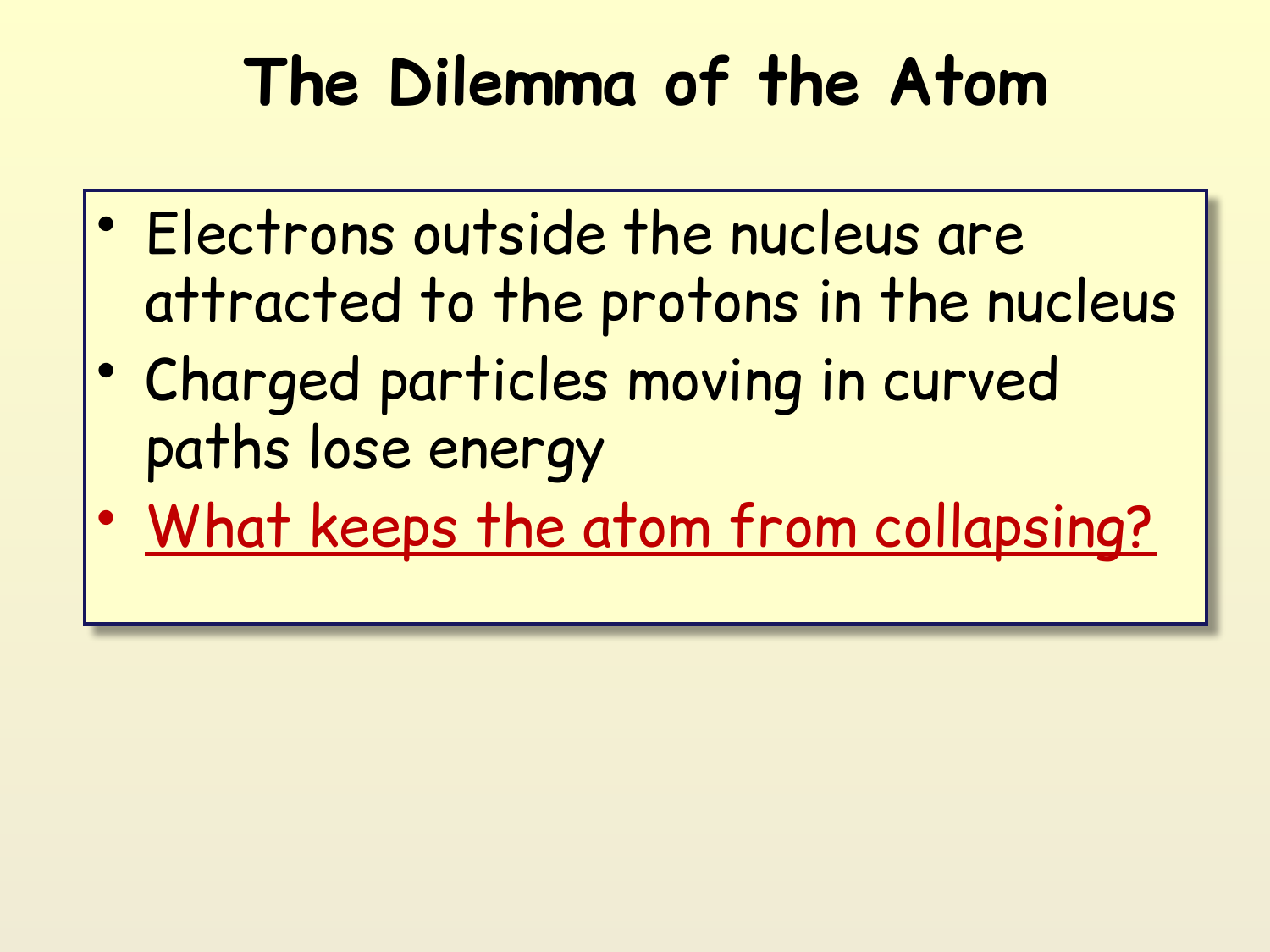

# The Dilemma of the Atom
Electrons outside the nucleus are attracted to the protons in the nucleus
Charged particles moving in curved paths lose energy
What keeps the atom from collapsing?